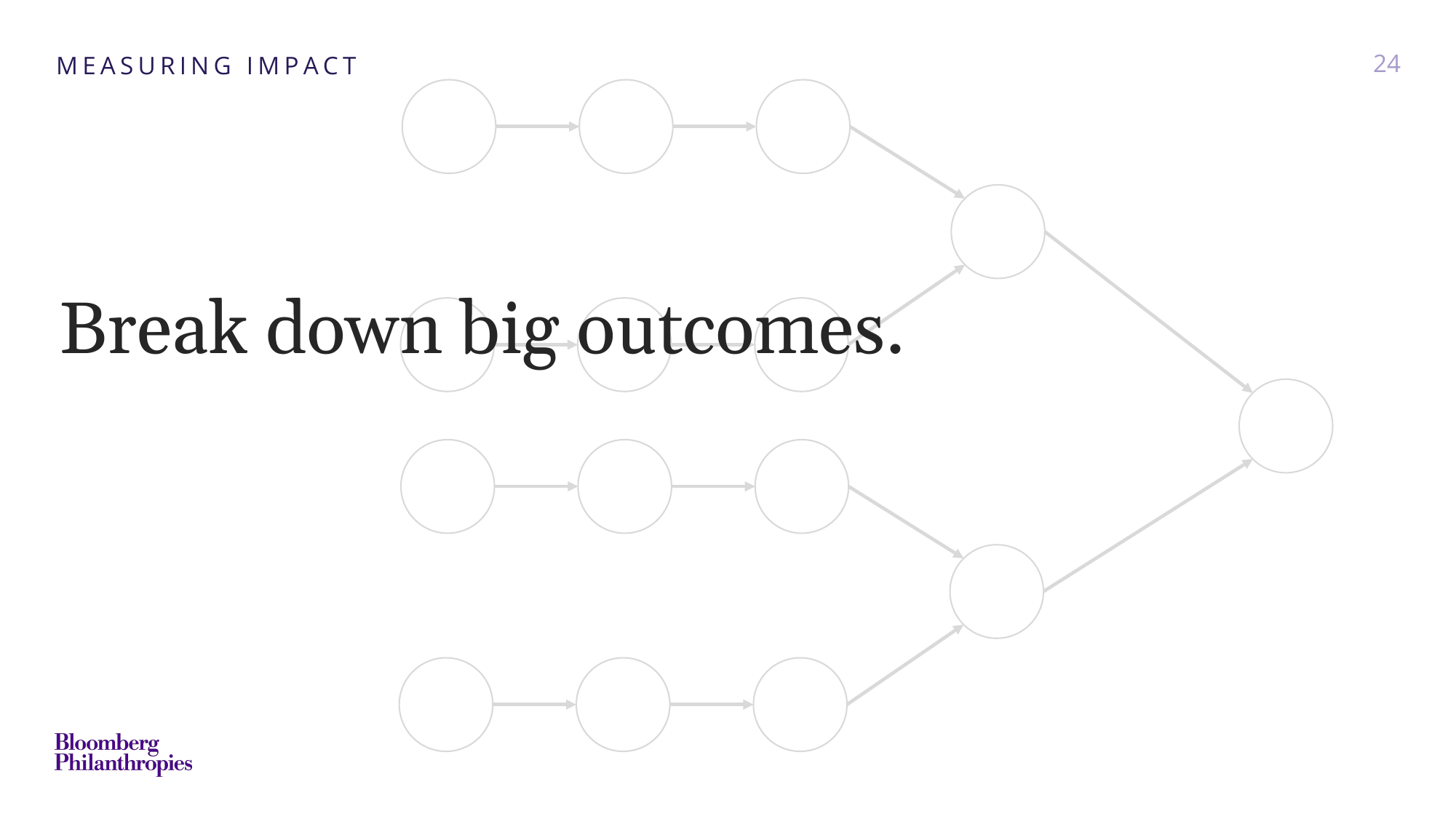

MEASURING IMPACT
24

Break down big outcomes.